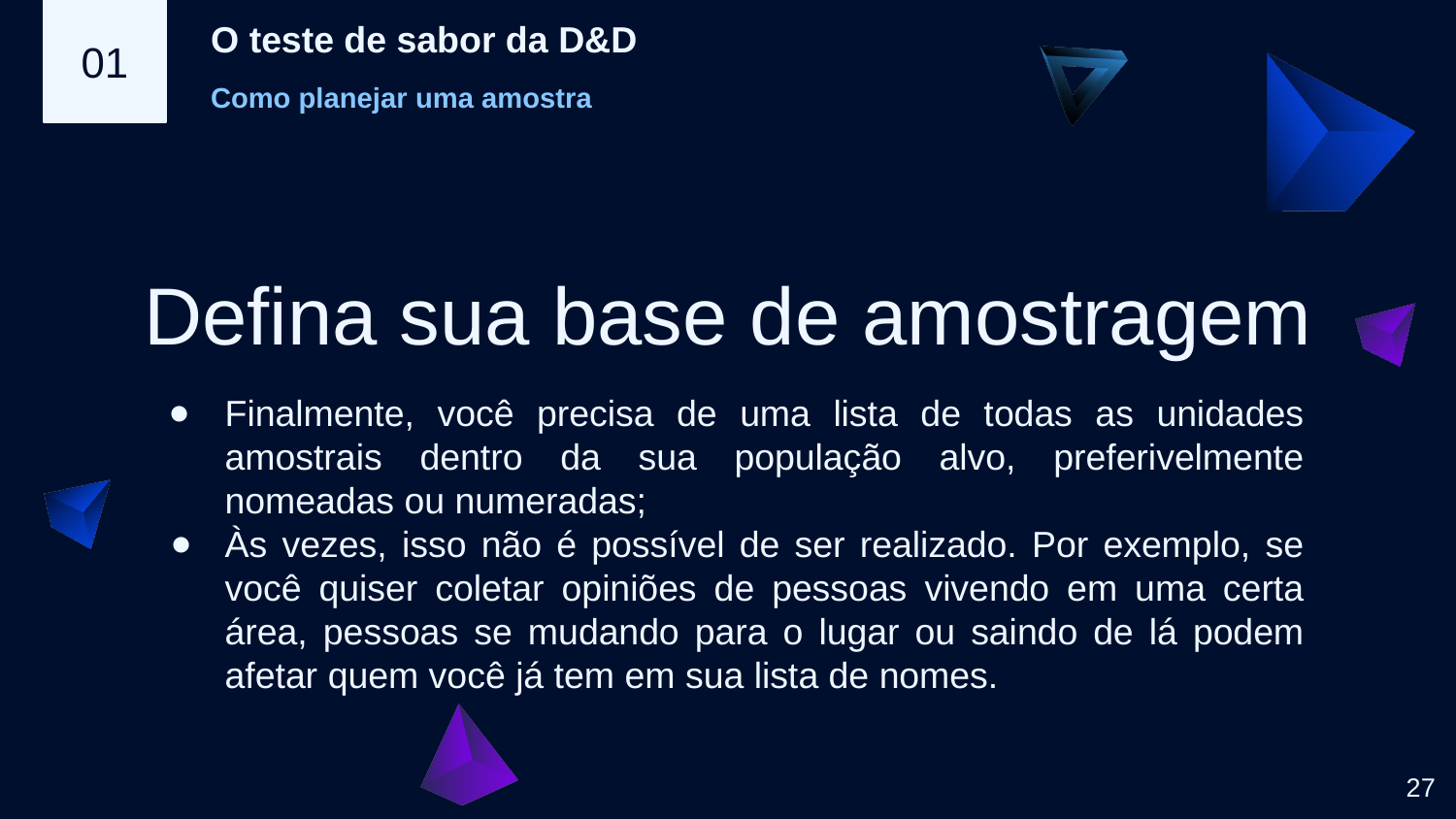

01
O teste de sabor da D&D
Como planejar uma amostra
# Defina sua base de amostragem
Finalmente, você precisa de uma lista de todas as unidades amostrais dentro da sua população alvo, preferivelmente nomeadas ou numeradas;
Às vezes, isso não é possível de ser realizado. Por exemplo, se você quiser coletar opiniões de pessoas vivendo em uma certa área, pessoas se mudando para o lugar ou saindo de lá podem afetar quem você já tem em sua lista de nomes.
27